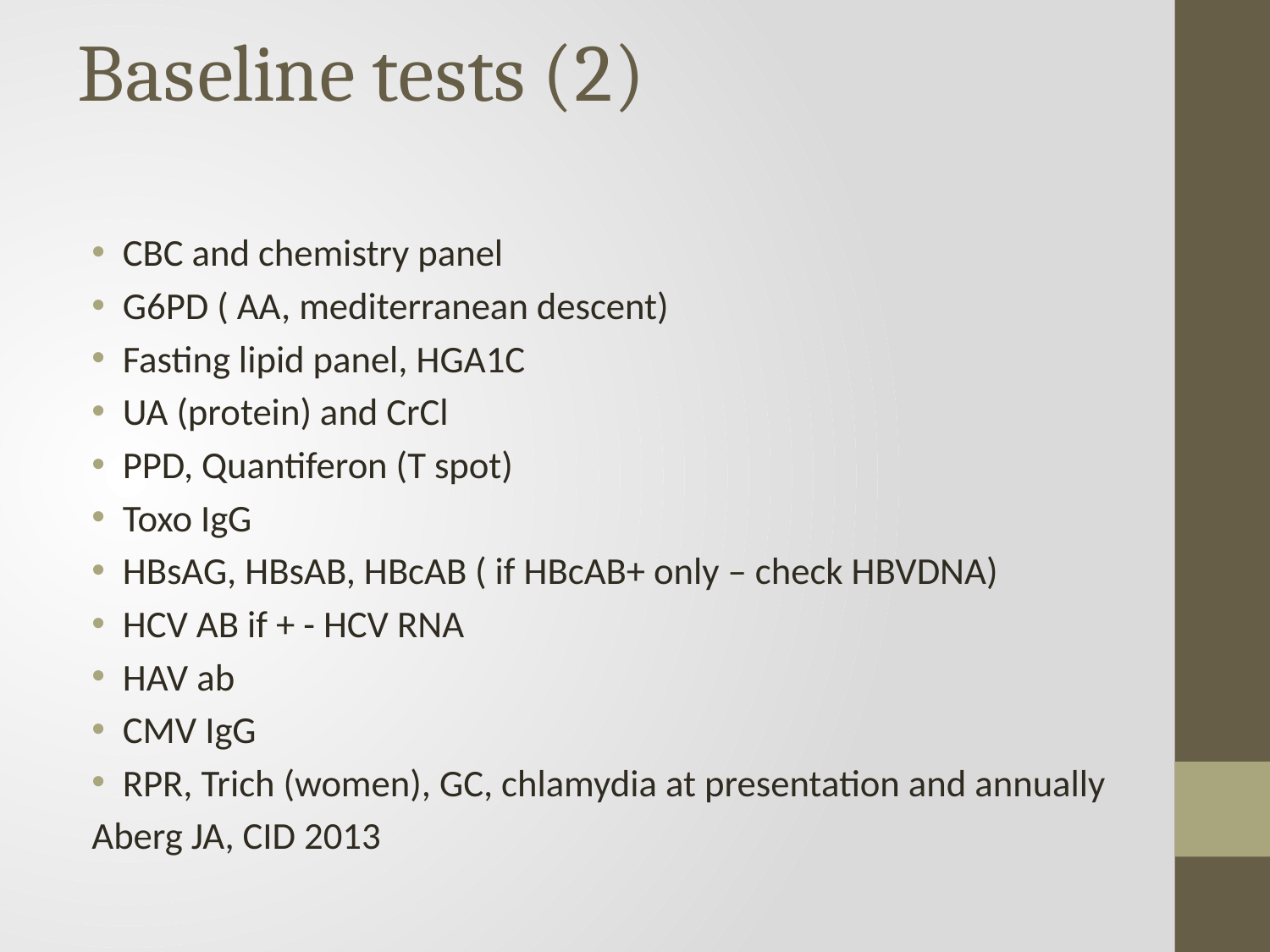

# Baseline tests (2)
CBC and chemistry panel
G6PD ( AA, mediterranean descent)
Fasting lipid panel, HGA1C
UA (protein) and CrCl
PPD, Quantiferon (T spot)
Toxo IgG
HBsAG, HBsAB, HBcAB ( if HBcAB+ only – check HBVDNA)
HCV AB if + - HCV RNA
HAV ab
CMV IgG
RPR, Trich (women), GC, chlamydia at presentation and annually
		Aberg JA, CID 2013